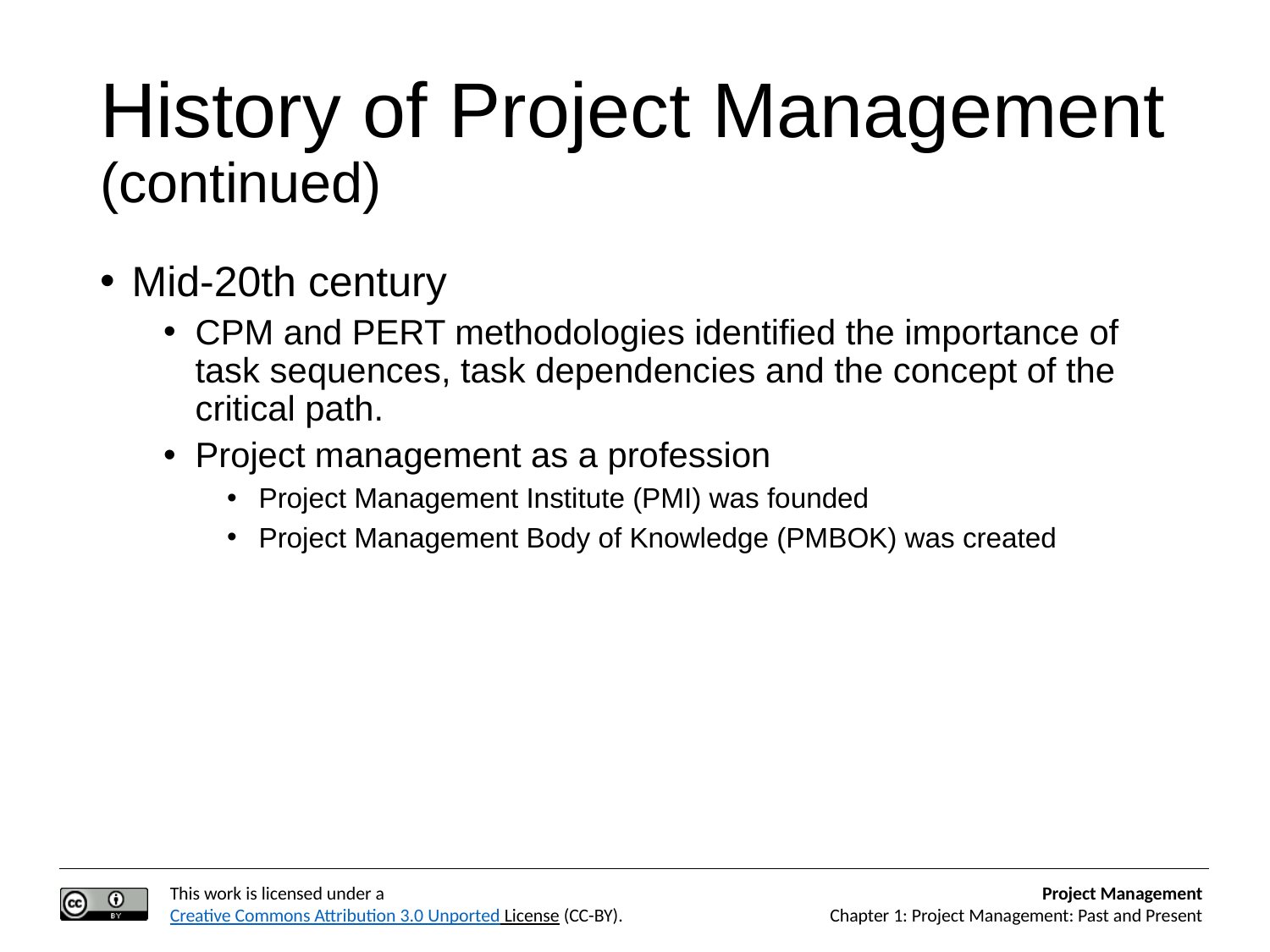

# History of Project Management (continued)
Mid-20th century
CPM and PERT methodologies identified the importance of task sequences, task dependencies and the concept of the critical path.
Project management as a profession
Project Management Institute (PMI) was founded
Project Management Body of Knowledge (PMBOK) was created